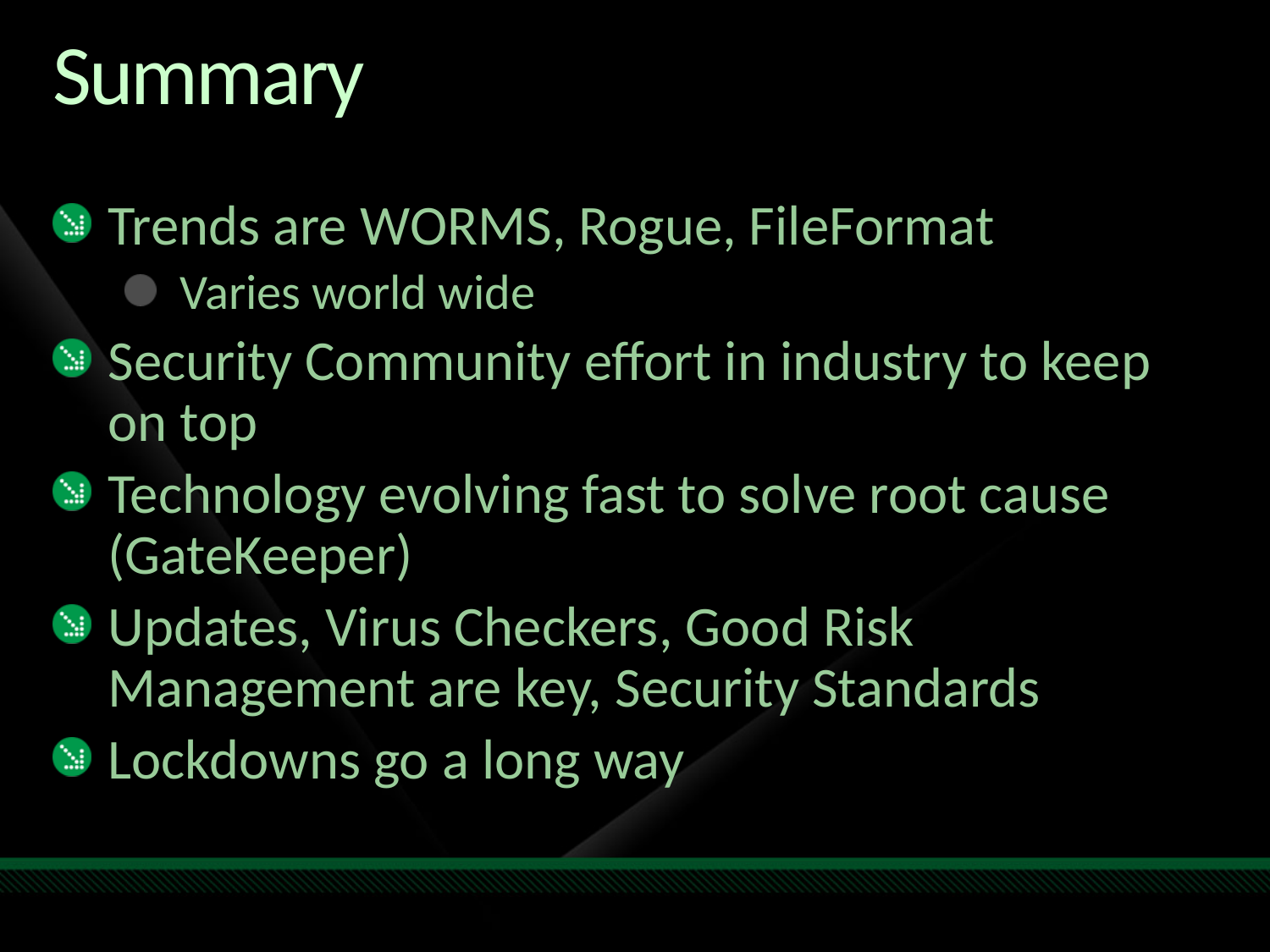

# Summary
Trends are WORMS, Rogue, FileFormat
Varies world wide
Security Community effort in industry to keep on top
Technology evolving fast to solve root cause (GateKeeper)
Updates, Virus Checkers, Good Risk Management are key, Security Standards
Lockdowns go a long way